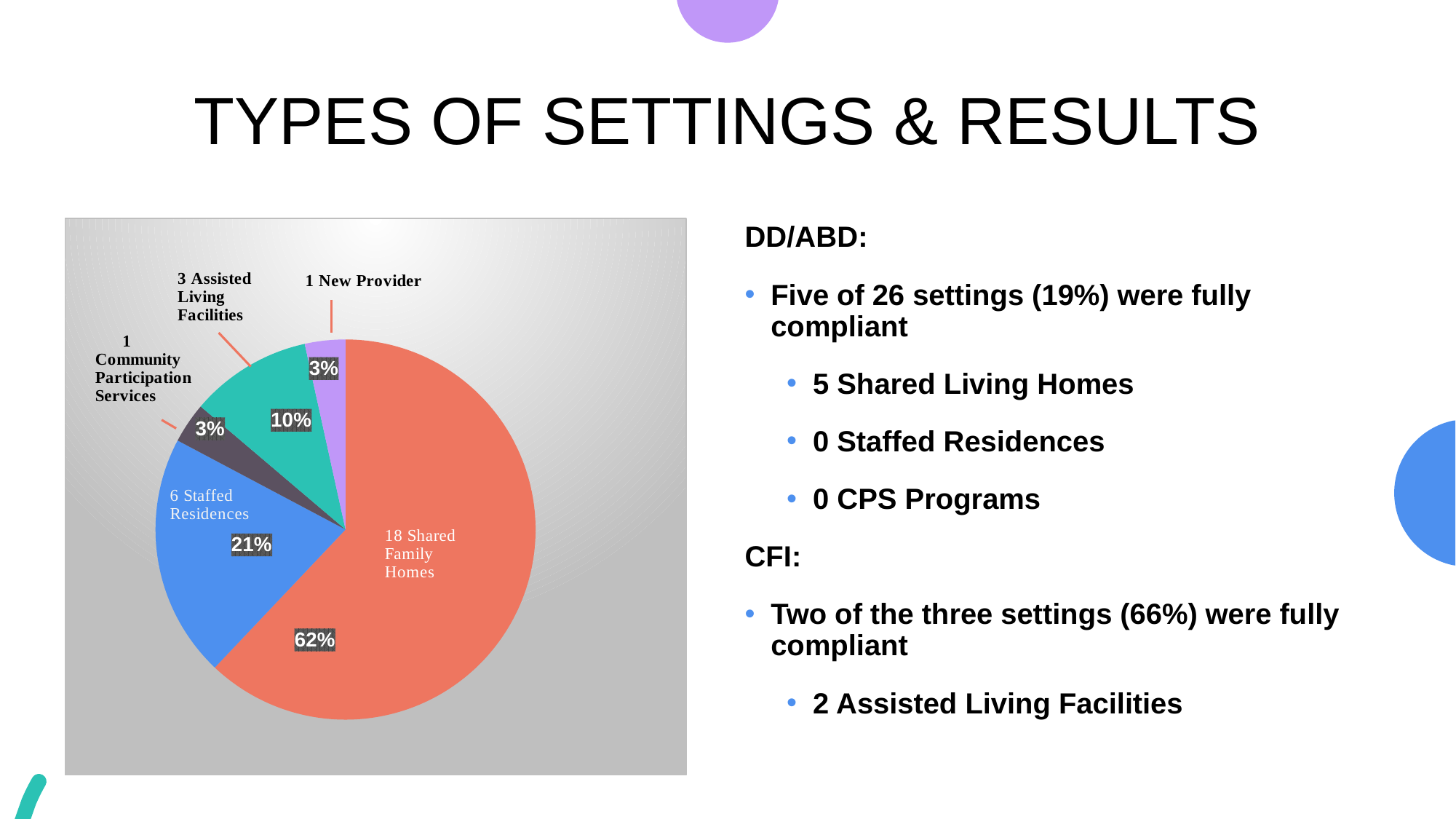

# TYPES OF SETTINGS & RESULTS
DD/ABD:
Five of 26 settings (19%) were fully compliant
5 Shared Living Homes
0 Staffed Residences
0 CPS Programs
CFI:
Two of the three settings (66%) were fully compliant
2 Assisted Living Facilities

### Chart

| Category | Types of Locations |
|---|---|